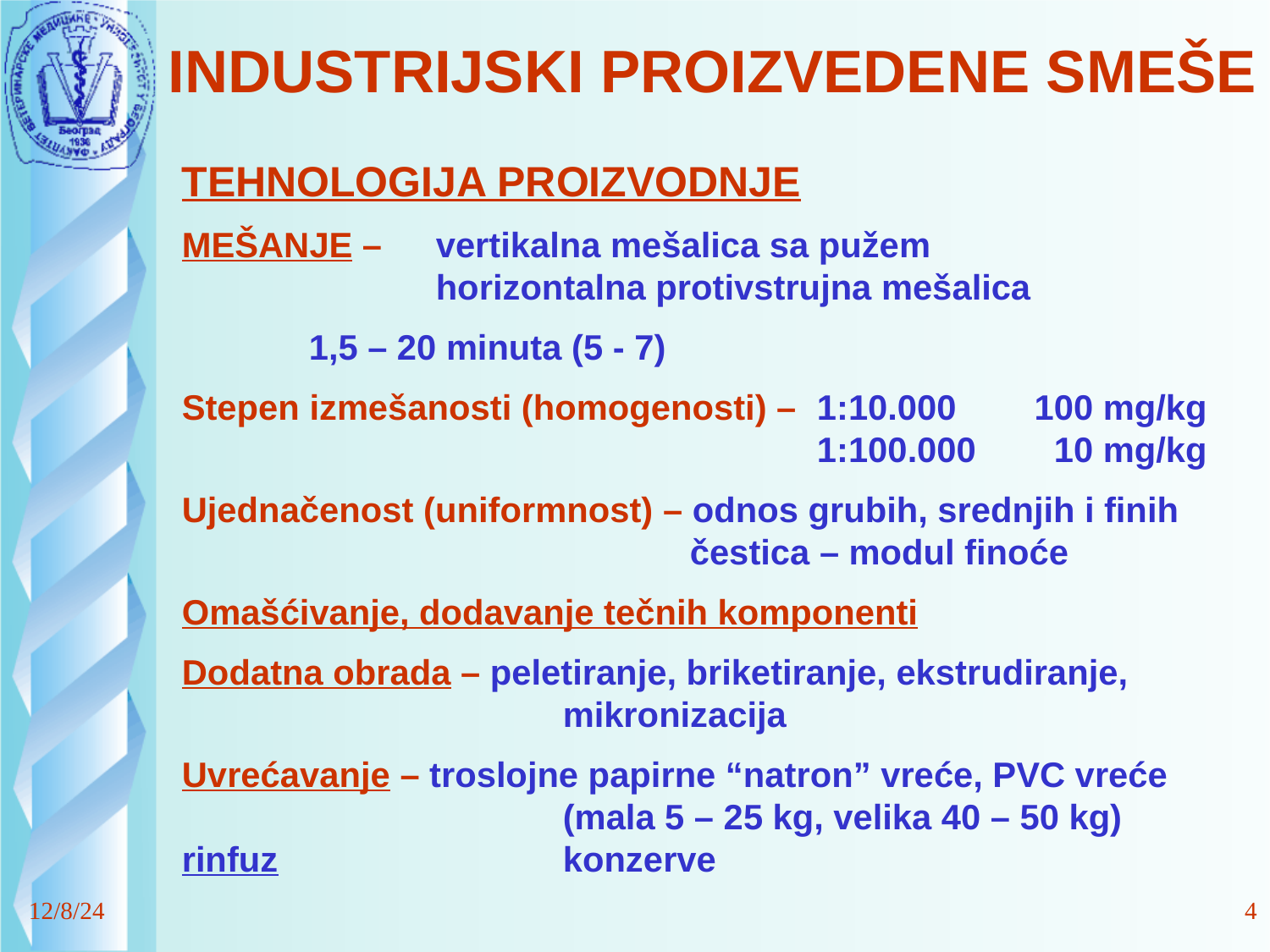

# INDUSTRIJSKI PROIZVEDENE SMEŠE
TEHNOLOGIJA PROIZVODNJE
MEŠANJE – 	vertikalna mešalica sa pužem					horizontalna protivstrujna mešalica
	1,5 – 20 minuta (5 - 7)
Stepen izmešanosti (homogenosti) – 	1:10.000        100 mg/kg  					1:100.000        10 mg/kg
Ujednačenost (uniformnost) – odnos grubih, srednjih i finih 					čestica – modul finoće
Omašćivanje, dodavanje tečnih komponenti
Dodatna obrada – peletiranje, briketiranje, ekstrudiranje, 				mikronizacija
Uvrećavanje – troslojne papirne “natron” vreće, PVC vreće 				(mala 5 – 25 kg, velika 40 – 50 kg)   	rinfuz			konzerve
12/8/24
4